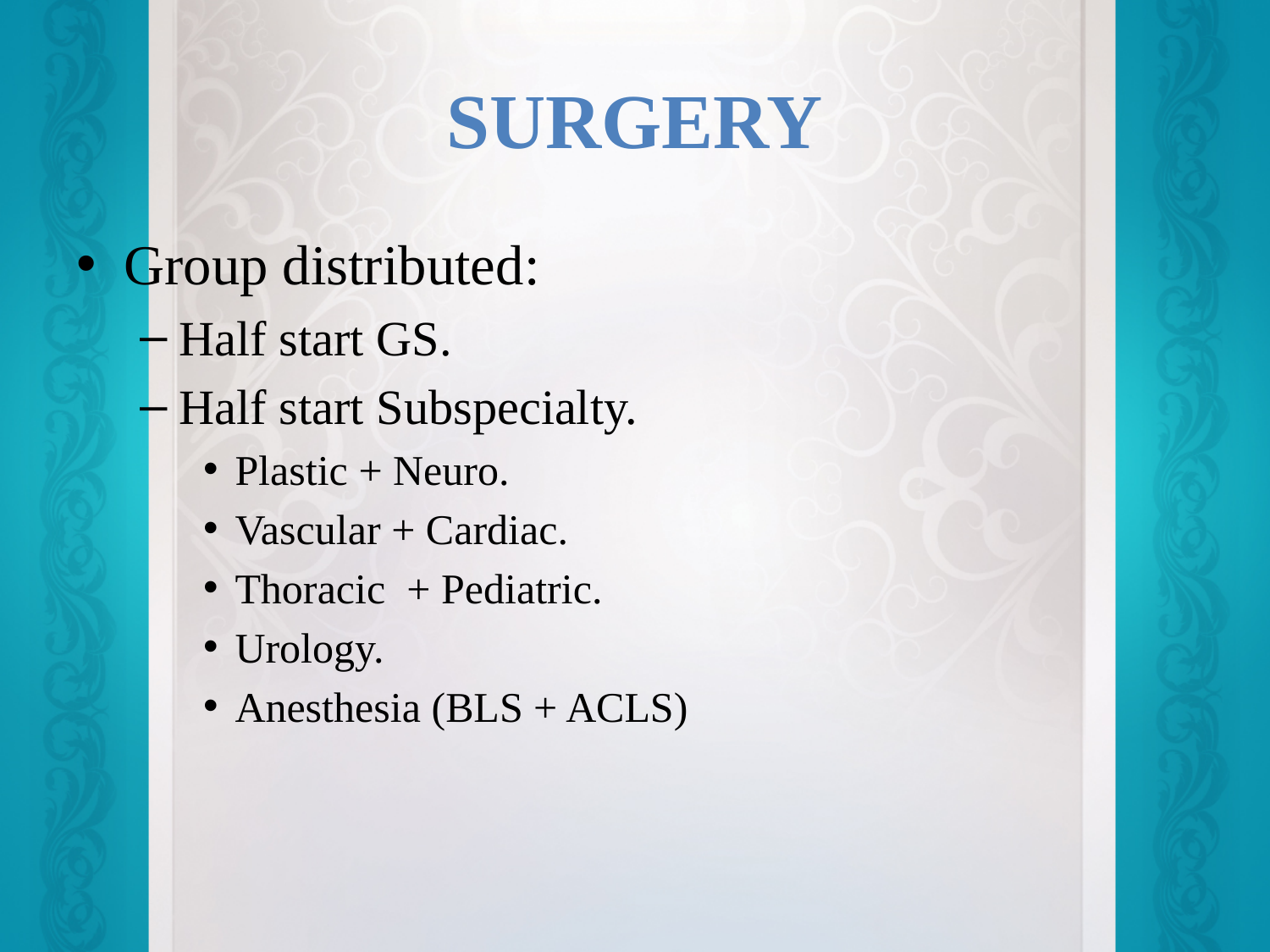

# Surgery
Group distributed:
Half start GS.
Half start Subspecialty.
Plastic + Neuro.
Vascular + Cardiac.
Thoracic  + Pediatric.
Urology.
Anesthesia (BLS + ACLS)